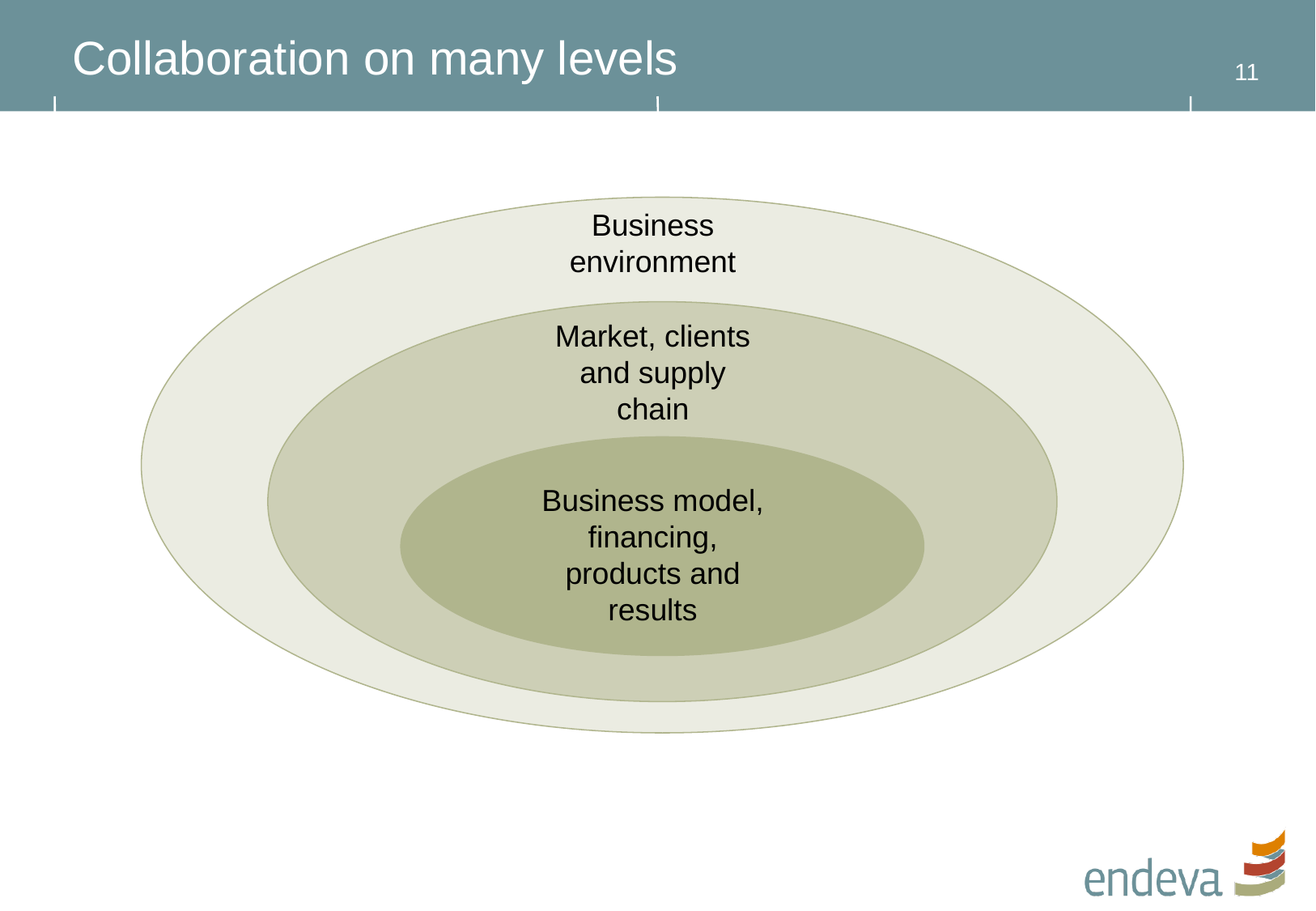

# Collaboration on many levels
11

Business environment

Market, clients and supply chain

Business model, financing, products and results